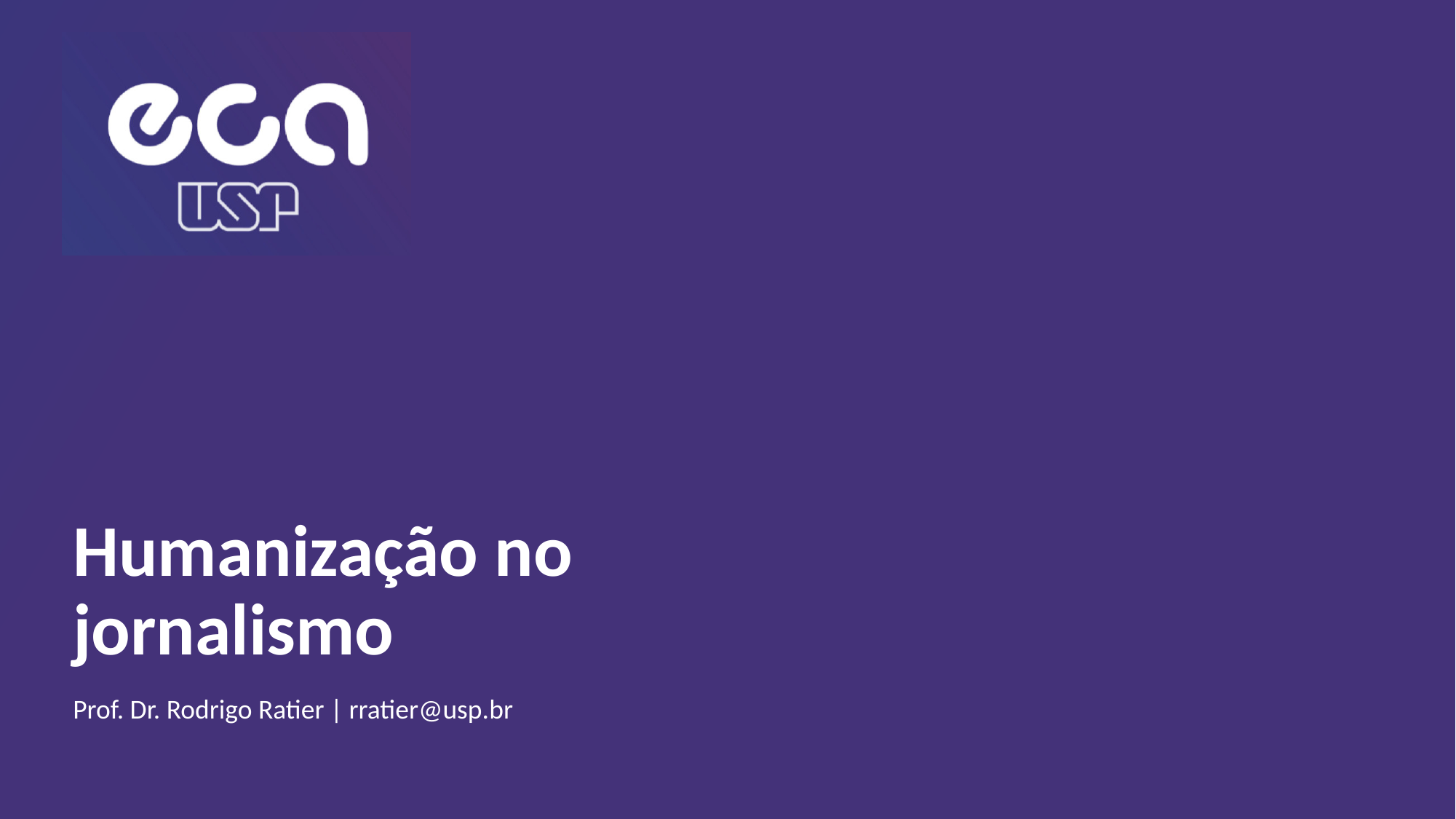

# Humanização no jornalismo
Prof. Dr. Rodrigo Ratier | rratier@usp.br